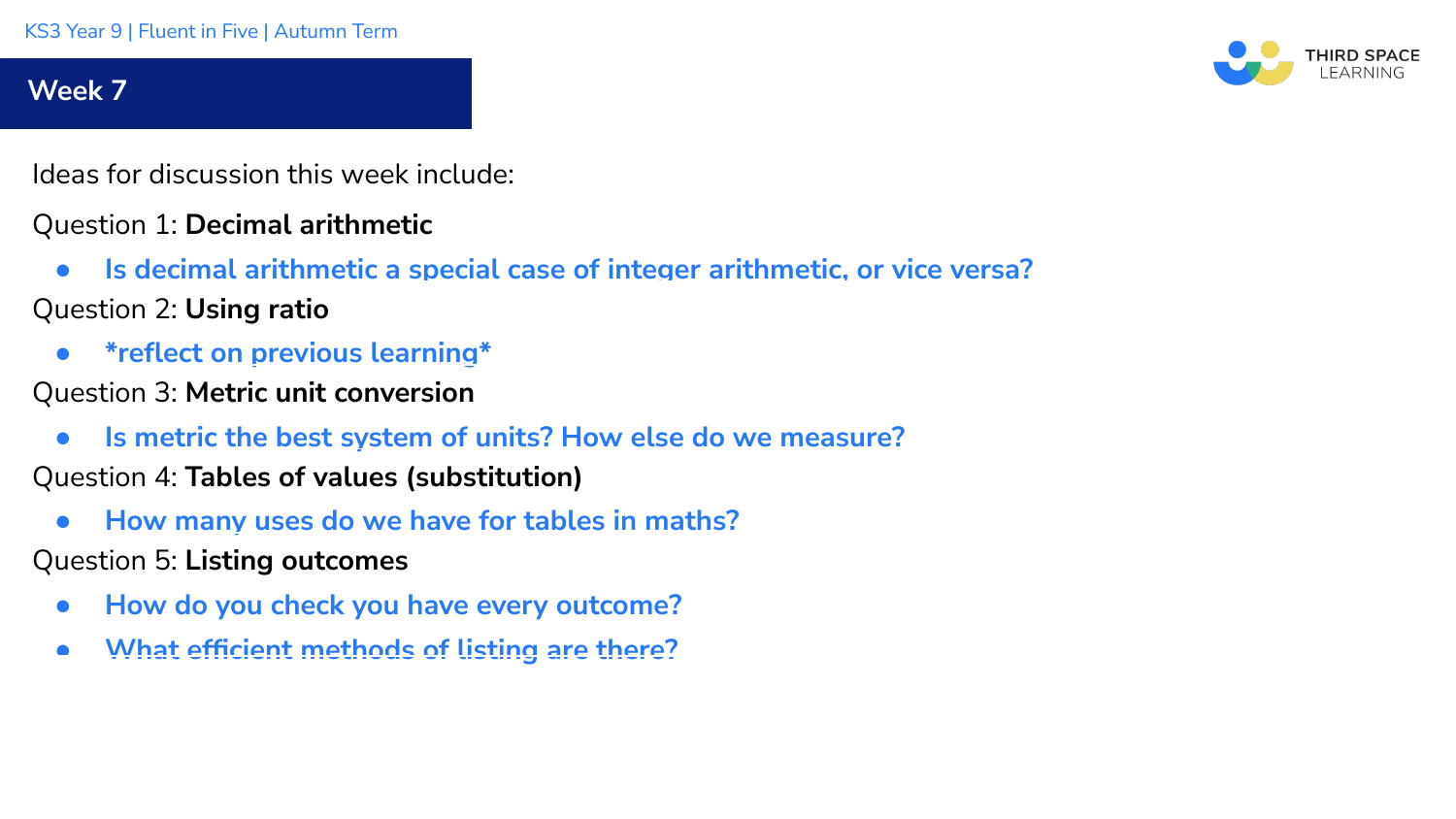

Week 7
| Ideas for discussion this week include: |
| --- |
| Question 1: Decimal arithmetic Is decimal arithmetic a special case of integer arithmetic, or vice versa? |
| Question 2: Using ratio \*reflect on previous learning\* |
| Question 3: Metric unit conversion Is metric the best system of units? How else do we measure? |
| Question 4: Tables of values (substitution) How many uses do we have for tables in maths? |
| Question 5: Listing outcomes How do you check you have every outcome? What efficient methods of listing are there? |